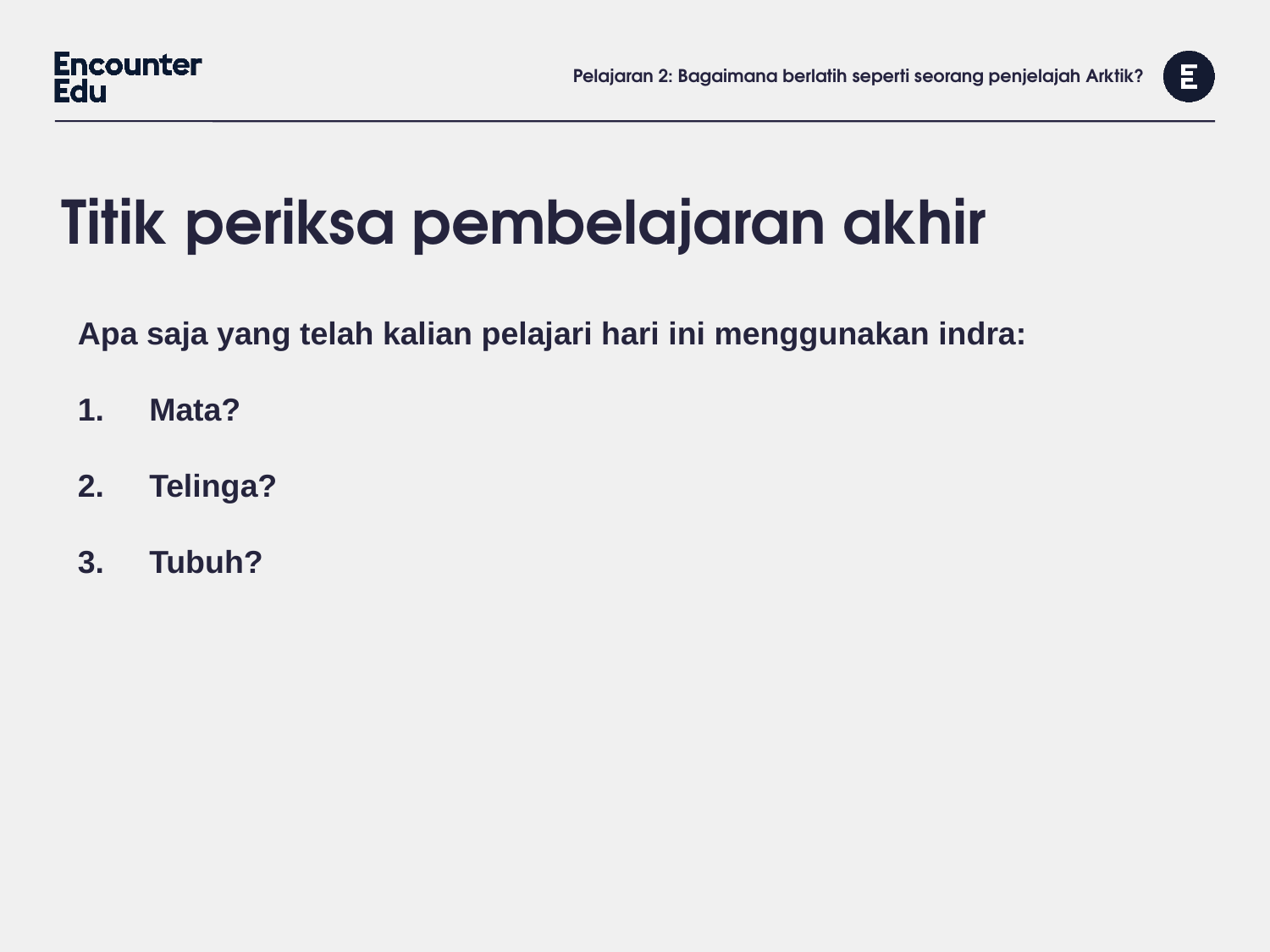

# Pelajaran 2: Bagaimana berlatih seperti seorang penjelajah Arktik?
Titik periksa pembelajaran akhir
Apa saja yang telah kalian pelajari hari ini menggunakan indra:

Mata?

Telinga?

Tubuh?